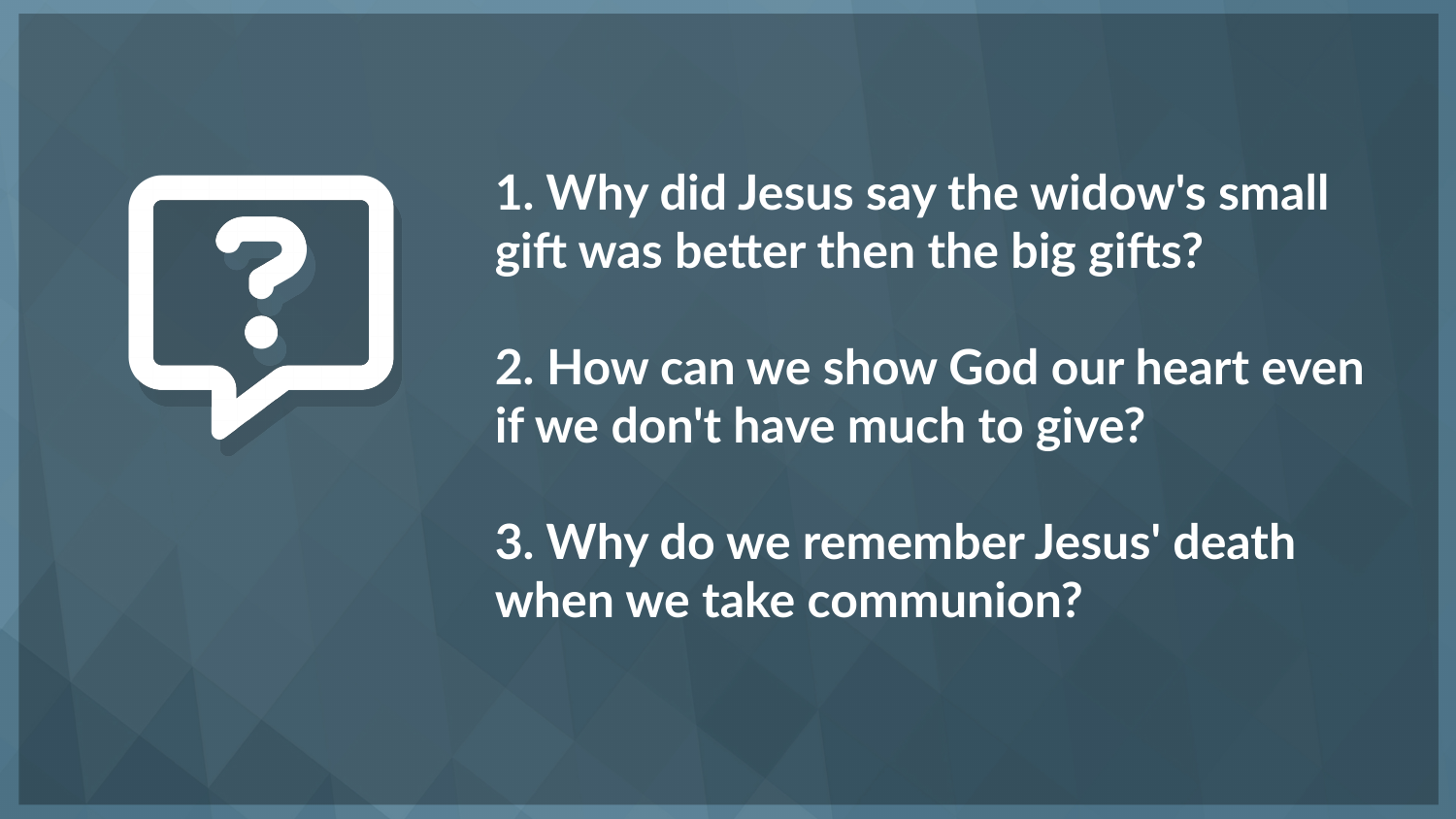

# 1. Why did Jesus say the widow's small gift was better then the big gifts? 2. How can we show God our heart even if we don't have much to give? 3. Why do we remember Jesus' death when we take communion?